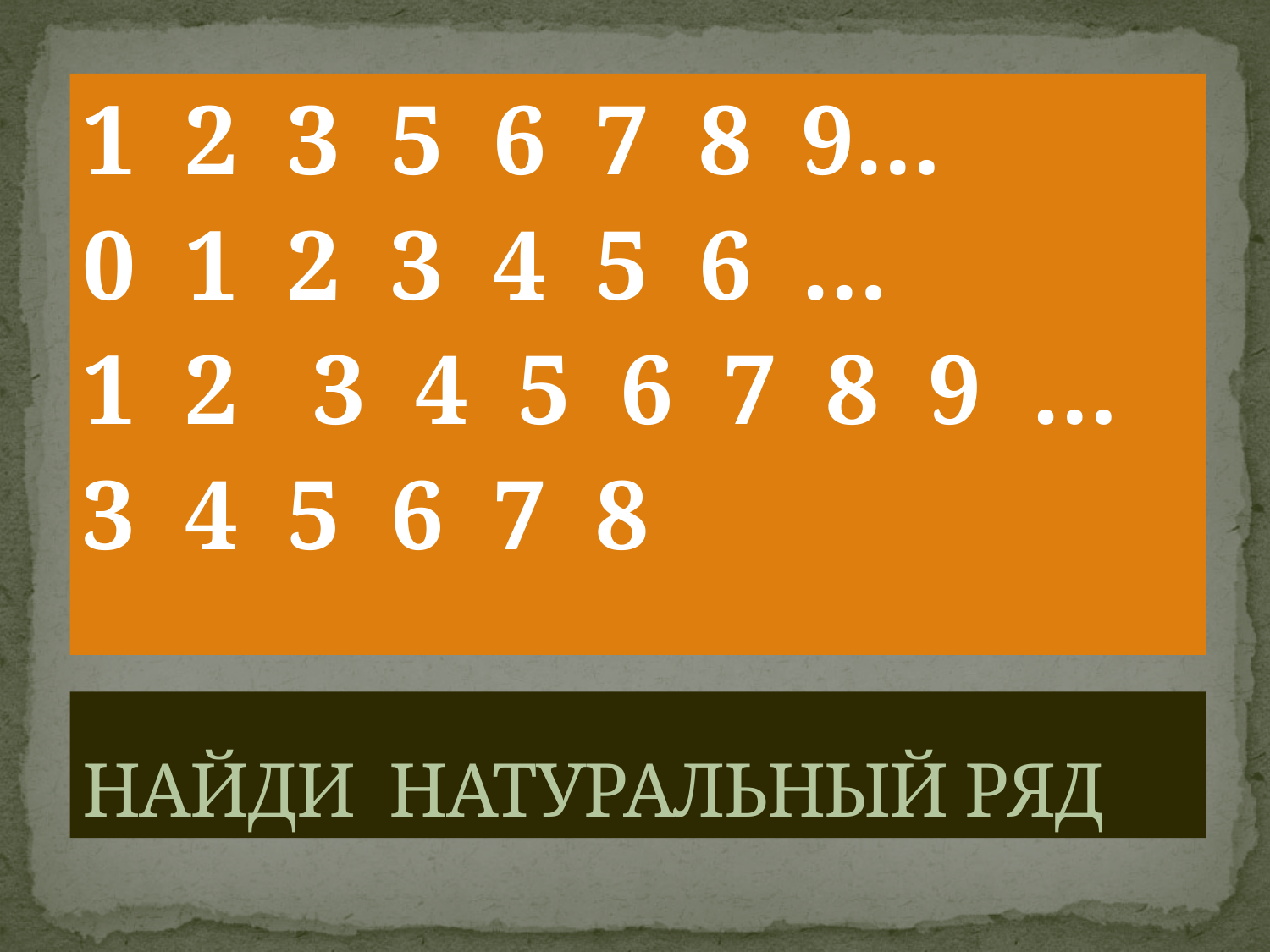

1  2  3  5  6  7  8  9…
0  1  2  3  4  5  6  …
1  2   3  4  5  6  7  8  9  …
3  4  5  6  7  8
# НАЙДИ  НАТУРАЛЬНЫЙ РЯД